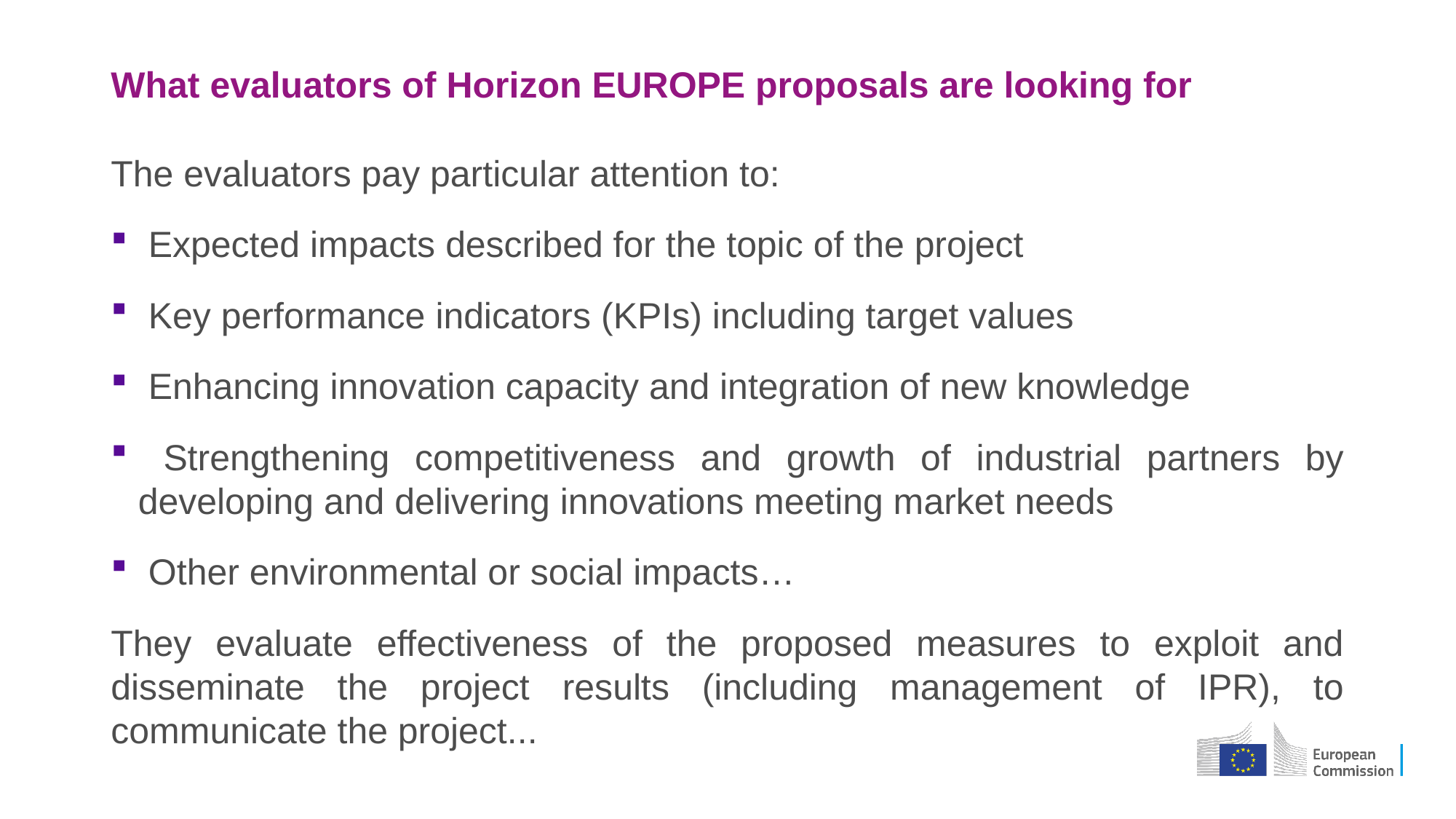

# What evaluators of Horizon EUROPE proposals are looking for
The evaluators pay particular attention to:
 Expected impacts described for the topic of the project
 Key performance indicators (KPIs) including target values
 Enhancing innovation capacity and integration of new knowledge
 Strengthening competitiveness and growth of industrial partners by developing and delivering innovations meeting market needs
 Other environmental or social impacts…
They evaluate effectiveness of the proposed measures to exploit and disseminate the project results (including management of IPR), to communicate the project...